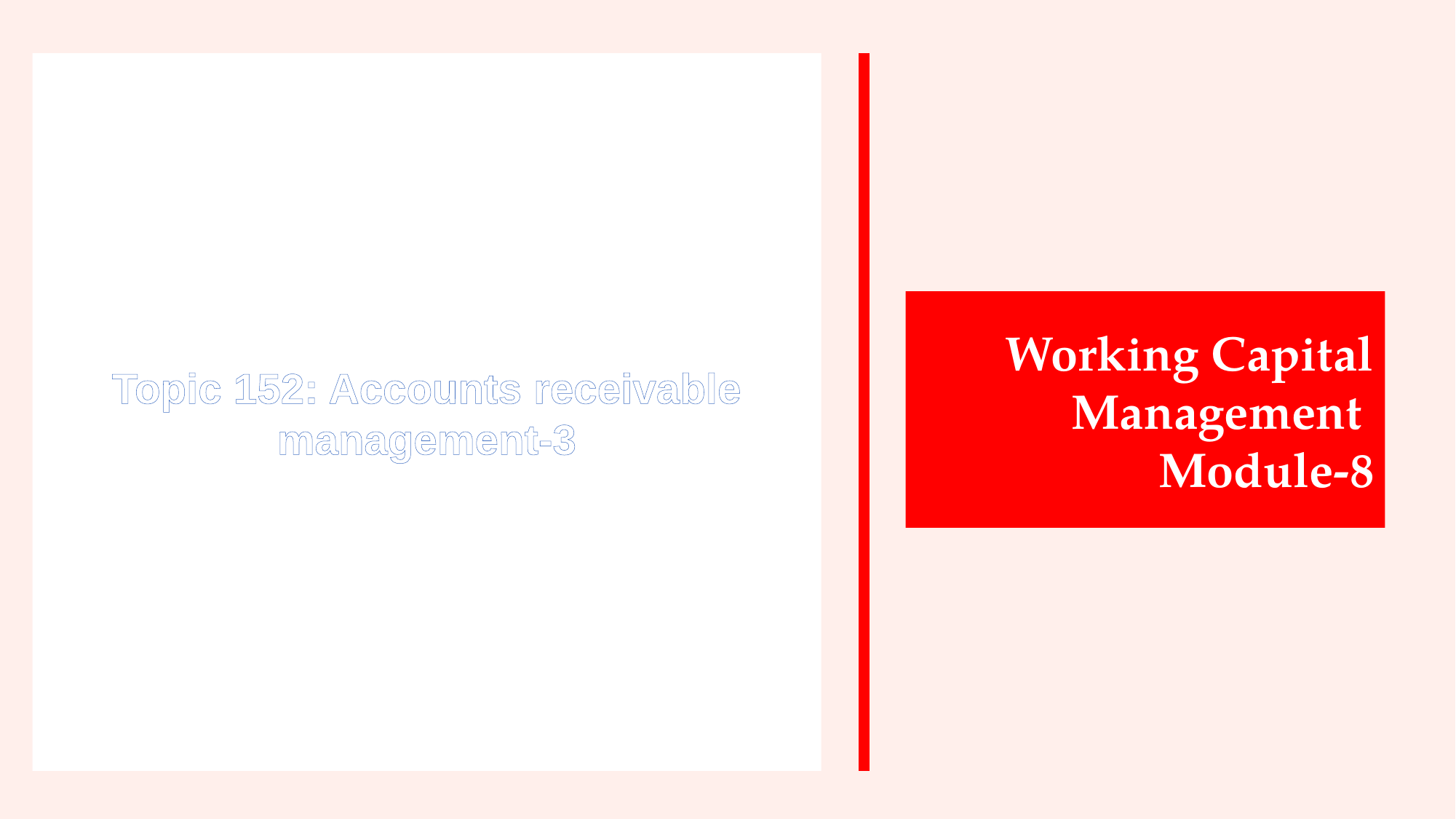

Topic 152: Accounts receivable management-3
Working Capital Management
Module-8